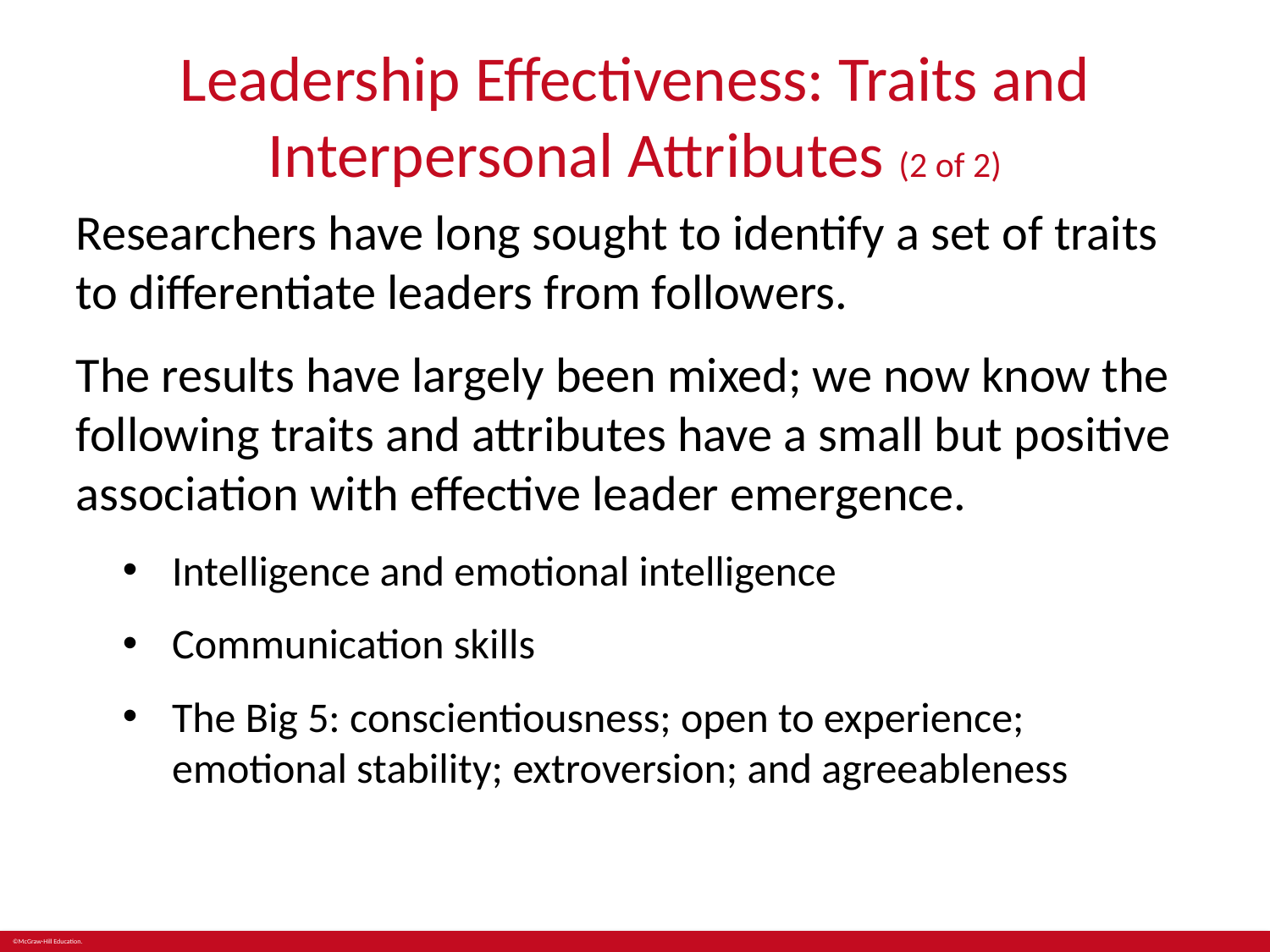

# Leadership Effectiveness: Traits and Interpersonal Attributes (2 of 2)
Researchers have long sought to identify a set of traits to differentiate leaders from followers.
The results have largely been mixed; we now know the following traits and attributes have a small but positive association with effective leader emergence.
Intelligence and emotional intelligence
Communication skills
The Big 5: conscientiousness; open to experience; emotional stability; extroversion; and agreeableness